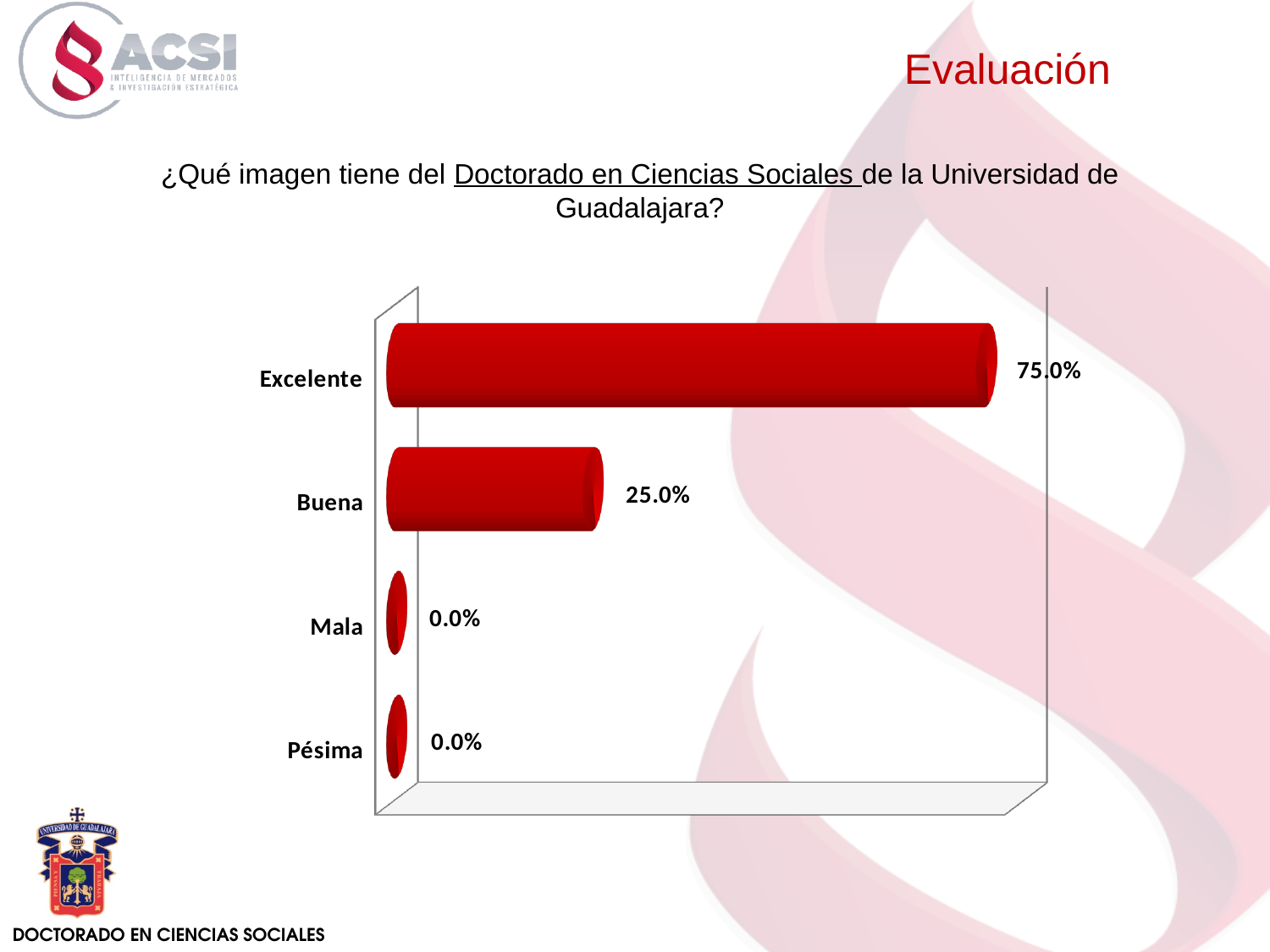

Evaluación
¿Qué imagen tiene del Doctorado en Ciencias Sociales de la Universidad de Guadalajara?

[unsupported chart]